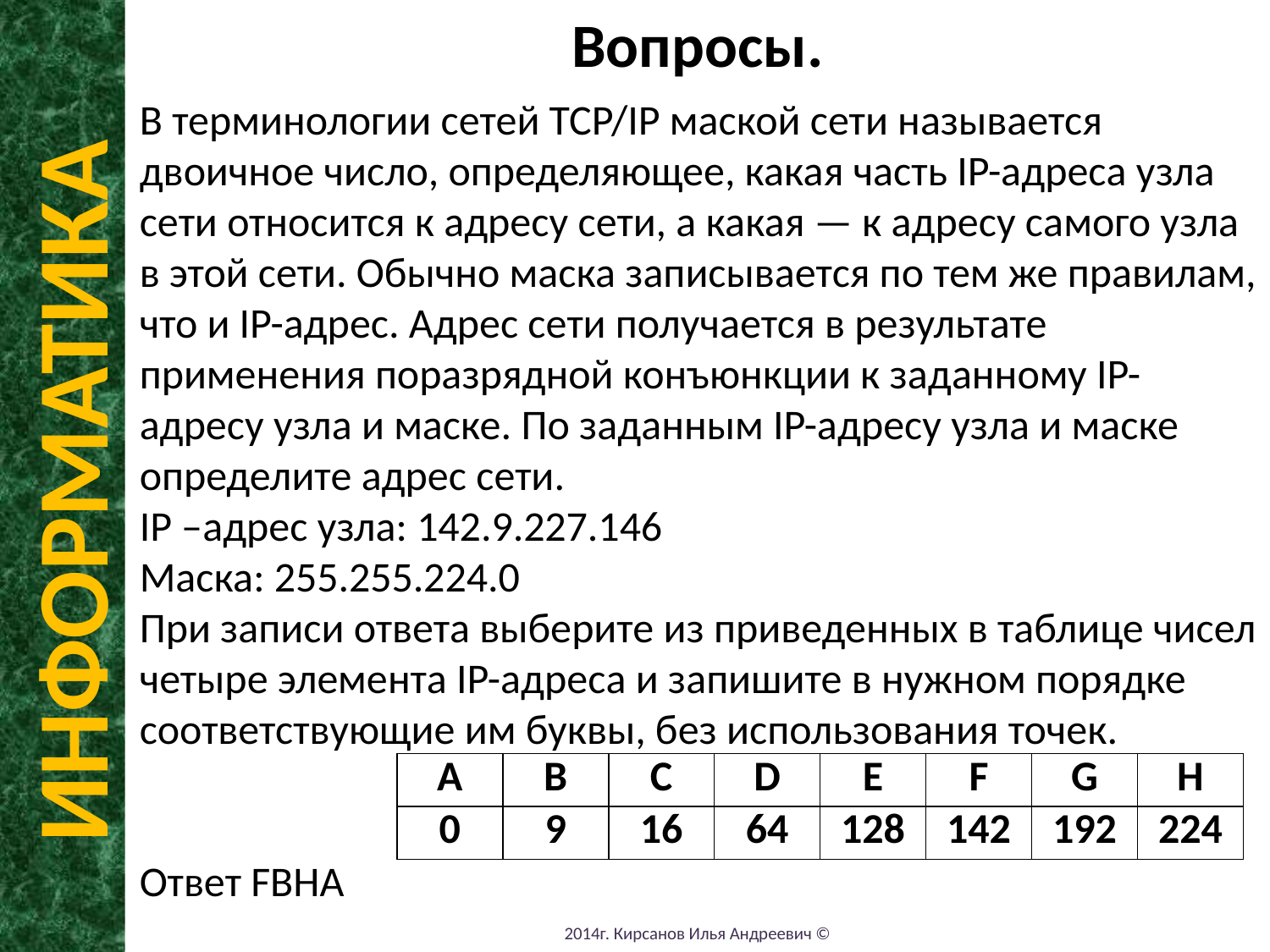

Вопросы.

В терминологии сетей TCP/IP маской сети называется двоичное число, определяющее, какая часть IP-адреса узла сети относится к адресу сети, а какая — к адресу самого узла в этой сети. Обычно маска записывается по тем же правилам, что и IP-адрес. Адрес сети получается в результате применения поразрядной конъюнкции к заданному IP-адресу узла и маске. По заданным IP-адресу узла и маске определите адрес сети.
IP –адрес узла: 142.9.227.146
Маска: 255.255.224.0
При записи ответа выберите из приведенных в таблице чисел четыре элемента IP-адреса и запишите в нужном порядке соответствующие им буквы, без использования точек.

Ответ FBHA

ИНФОРМАТИКА
| A | B | C | D | E | F | G | H |
| --- | --- | --- | --- | --- | --- | --- | --- |
| 0 | 9 | 16 | 64 | 128 | 142 | 192 | 224 |
2014г. Кирсанов Илья Андреевич ©